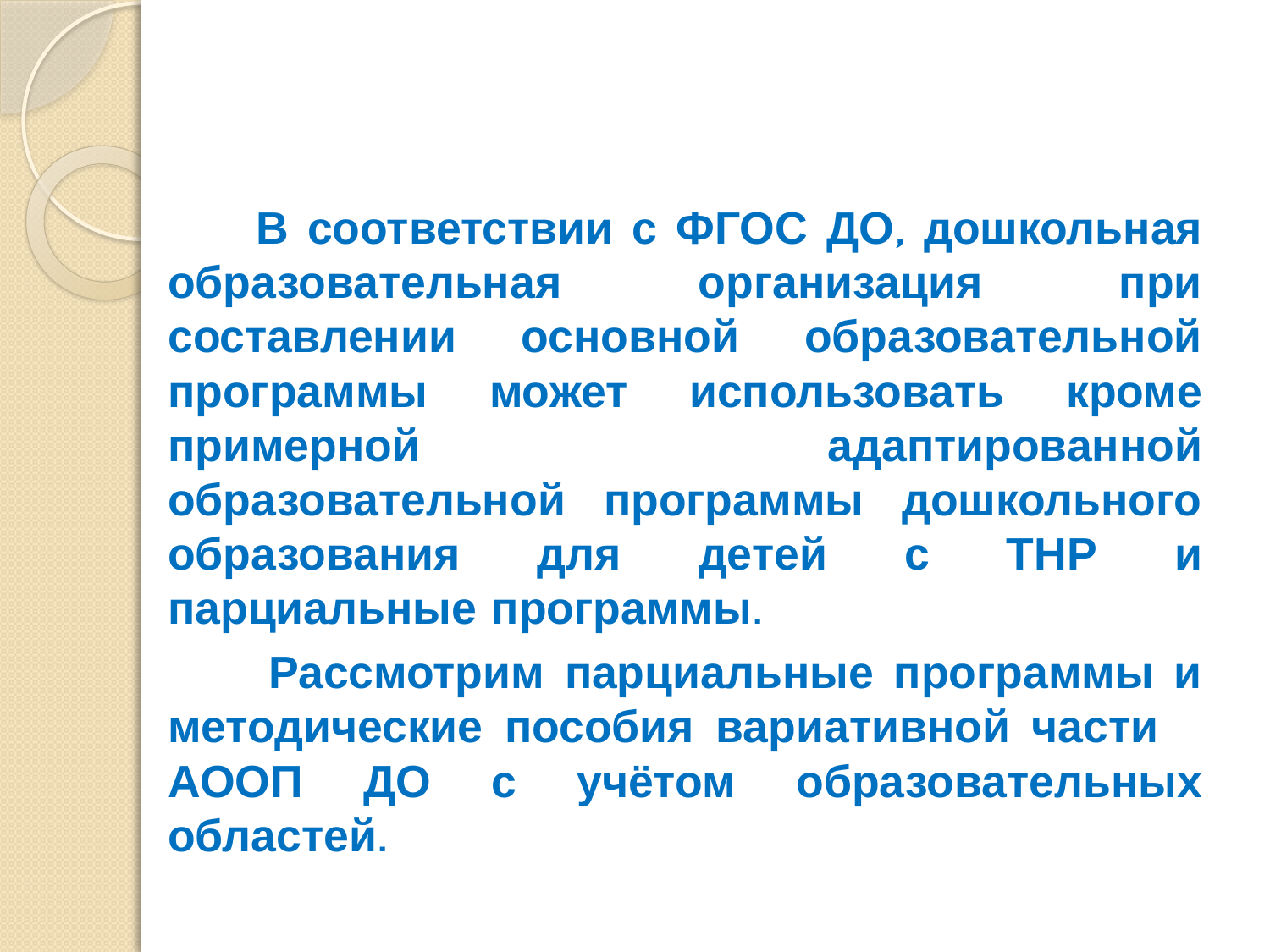

#

     В соответствии с ФГОС ДО, дошкольная образовательная организация при составлении основной образовательной программы может использовать кроме примерной адаптированной образовательной программы дошкольного образования для детей с ТНР и парциальные программы.
     Рассмотрим парциальные программы и методические пособия вариативной части   АООП ДО с учётом образовательных областей.